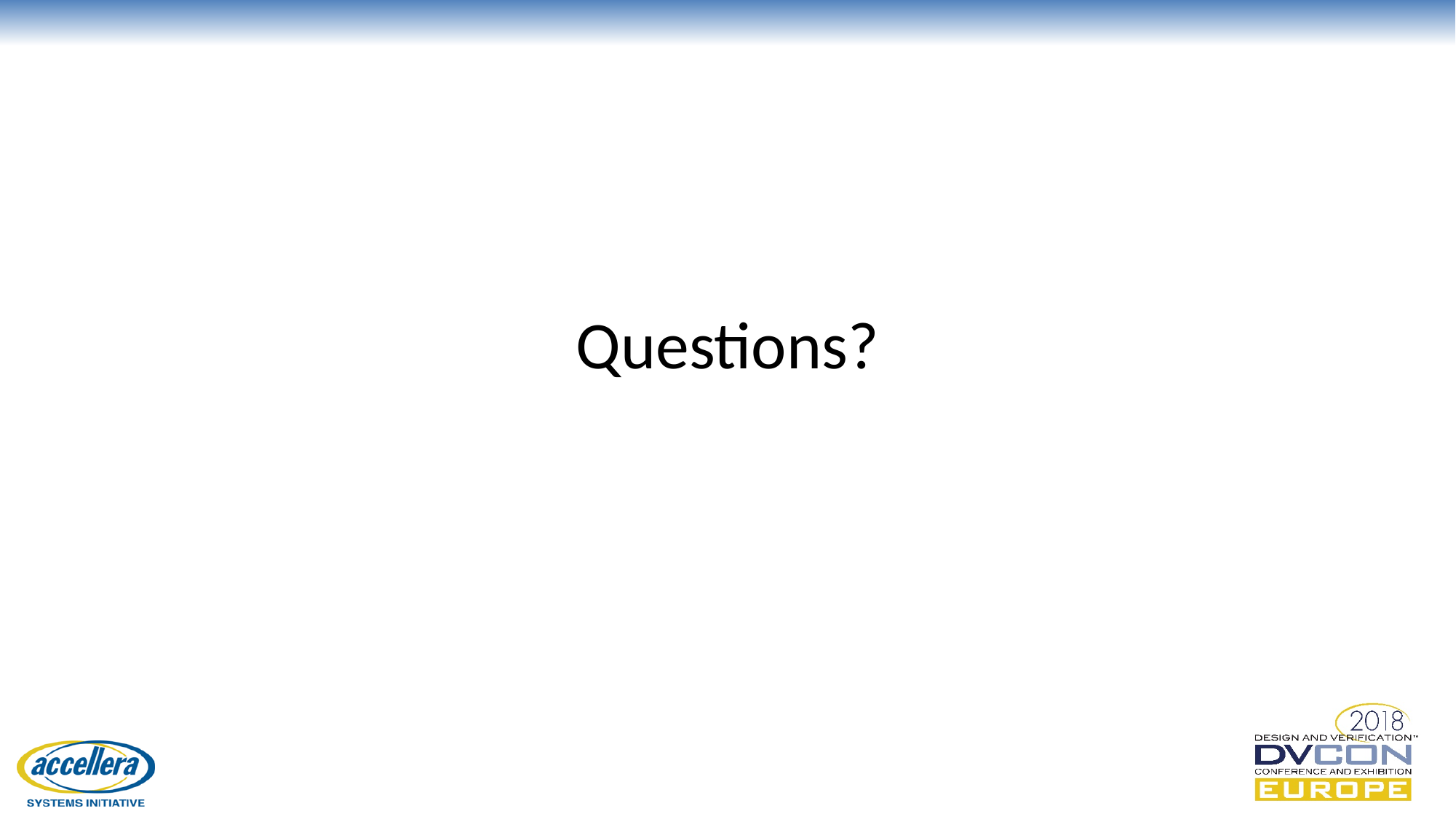

# Questions?
© Accellera Systems Initiative
18